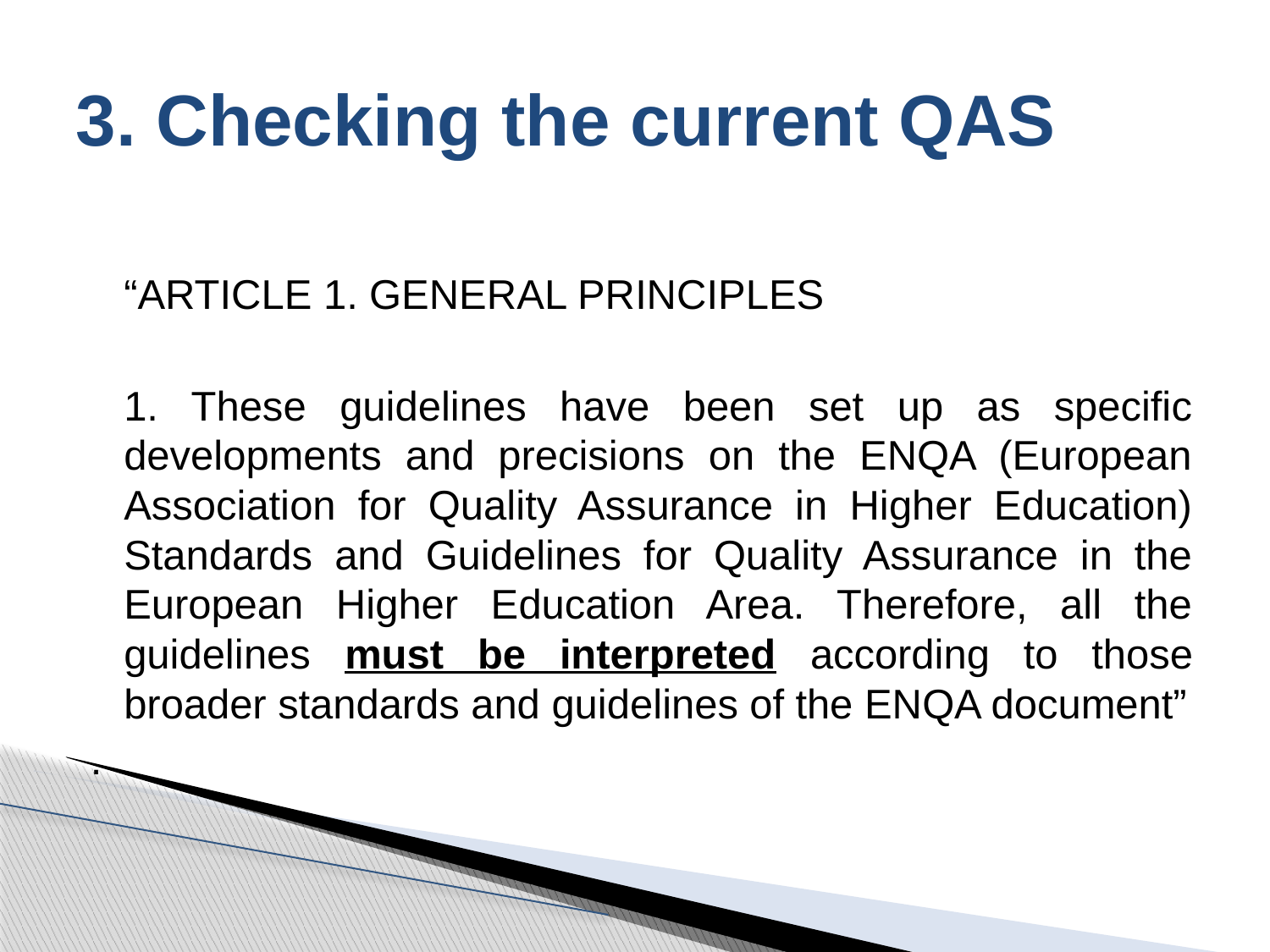

# 3. Checking the current QAS

	“ARTICLE 1. GENERAL PRINCIPLES

	1. These guidelines have been set up as specific developments and precisions on the ENQA (European Association for Quality Assurance in Higher Education) Standards and Guidelines for Quality Assurance in the European Higher Education Area. Therefore, all the guidelines must be interpreted according to those broader standards and guidelines of the ENQA document”
.